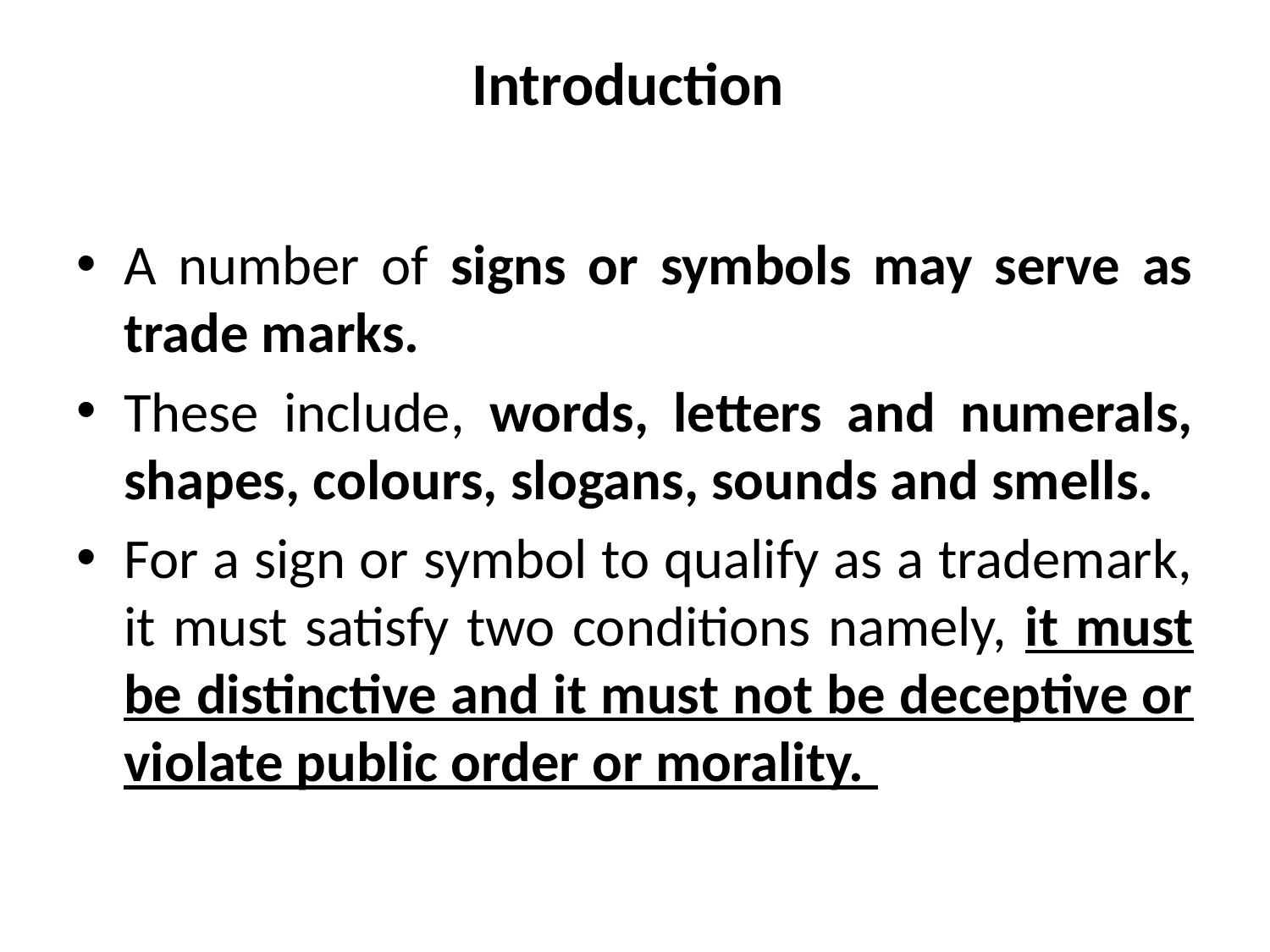

# Introduction
A number of signs or symbols may serve as trade marks.
These include, words, letters and numerals, shapes, colours, slogans, sounds and smells.
For a sign or symbol to qualify as a trademark, it must satisfy two conditions namely, it must be distinctive and it must not be deceptive or violate public order or morality.